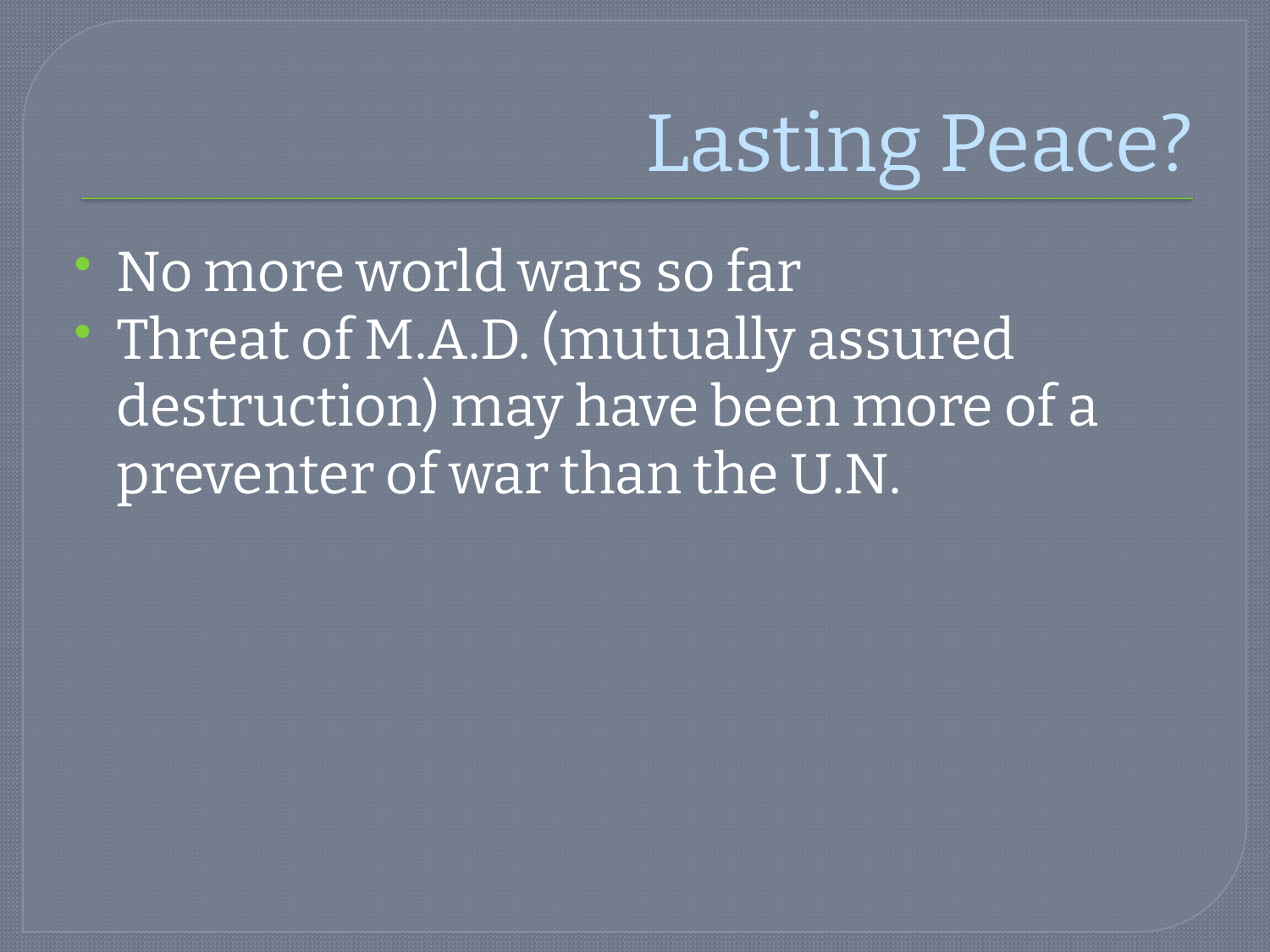

# Lasting Peace?
No more world wars so far
Threat of M.A.D. (mutually assured destruction) may have been more of a preventer of war than the U.N.